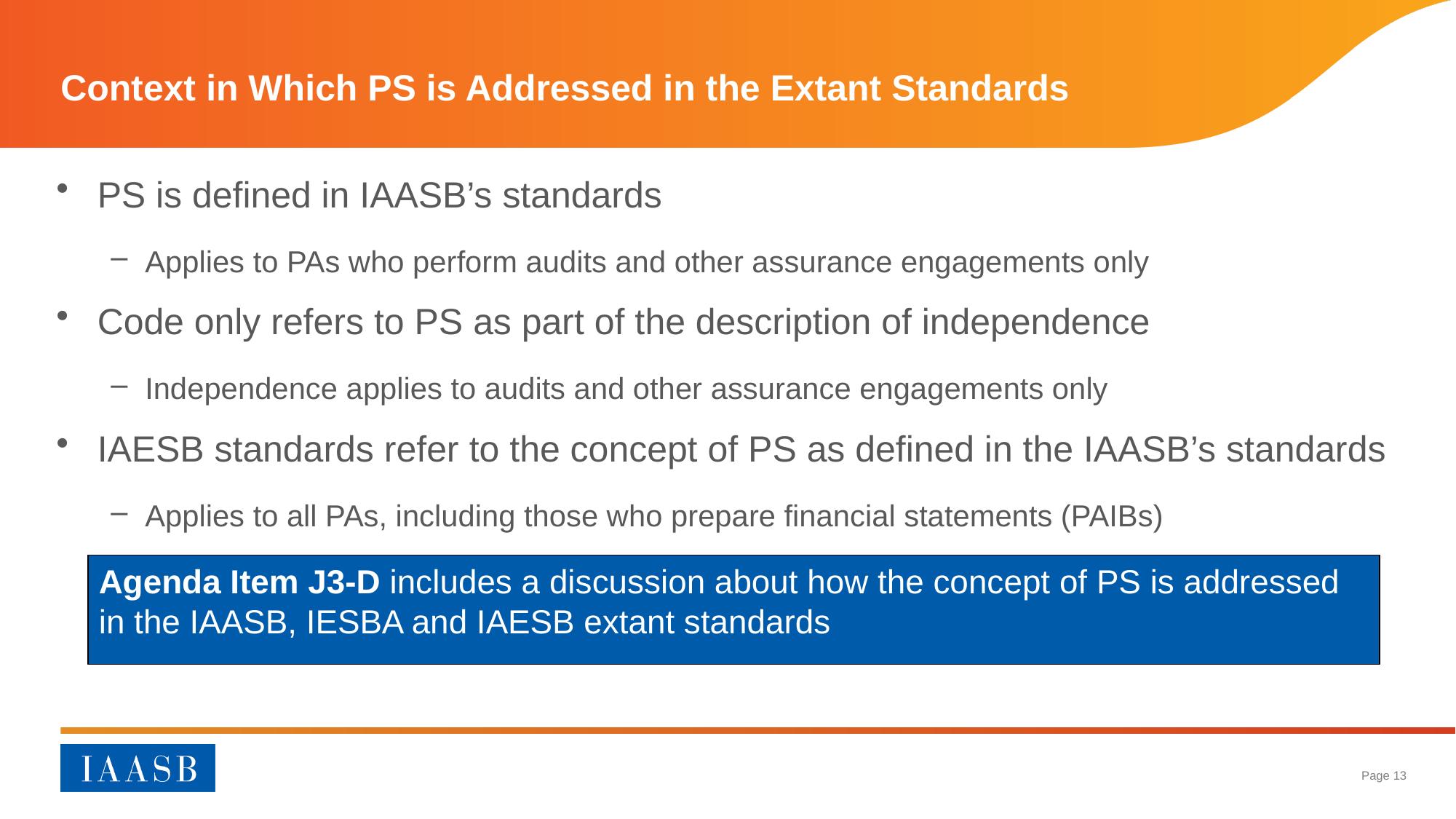

# Context in Which PS is Addressed in the Extant Standards
PS is defined in IAASB’s standards
Applies to PAs who perform audits and other assurance engagements only
Code only refers to PS as part of the description of independence
Independence applies to audits and other assurance engagements only
IAESB standards refer to the concept of PS as defined in the IAASB’s standards
Applies to all PAs, including those who prepare financial statements (PAIBs)

Agenda Item J3-D includes a discussion about how the concept of PS is addressed in the IAASB, IESBA and IAESB extant standards